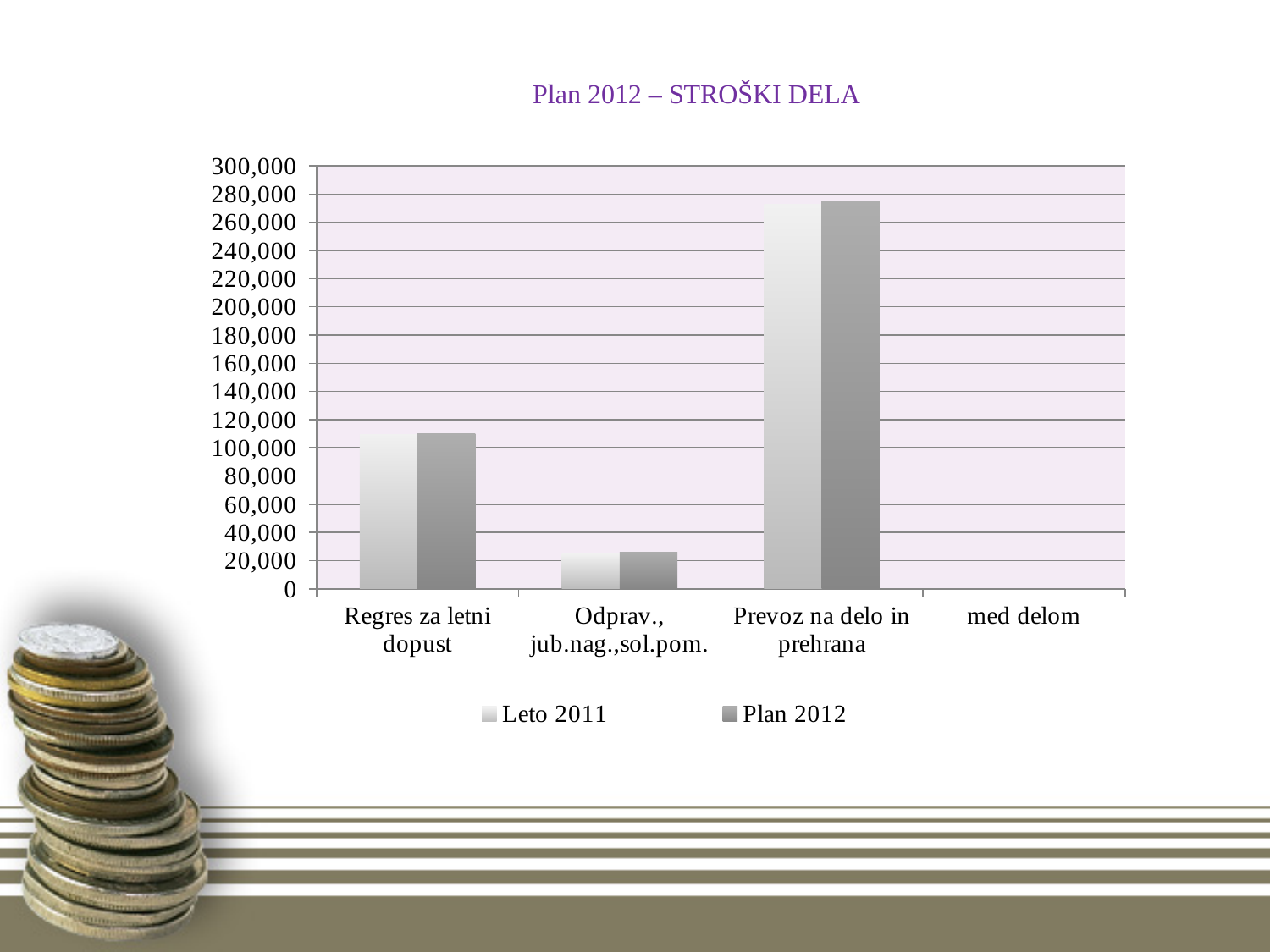

# Plan 2012 – STROŠKI DELA

### Chart

| Category | Leto 2011 | Plan 2012 |
|---|---|---|
| Regres za letni dopust | 109384.47 | 110000.0 |
| Odprav., jub.nag.,sol.pom. | 24545.14 | 26000.0 |
| Prevoz na delo in prehrana | 272452.68 | 275000.0 |
| med delom | None | None |